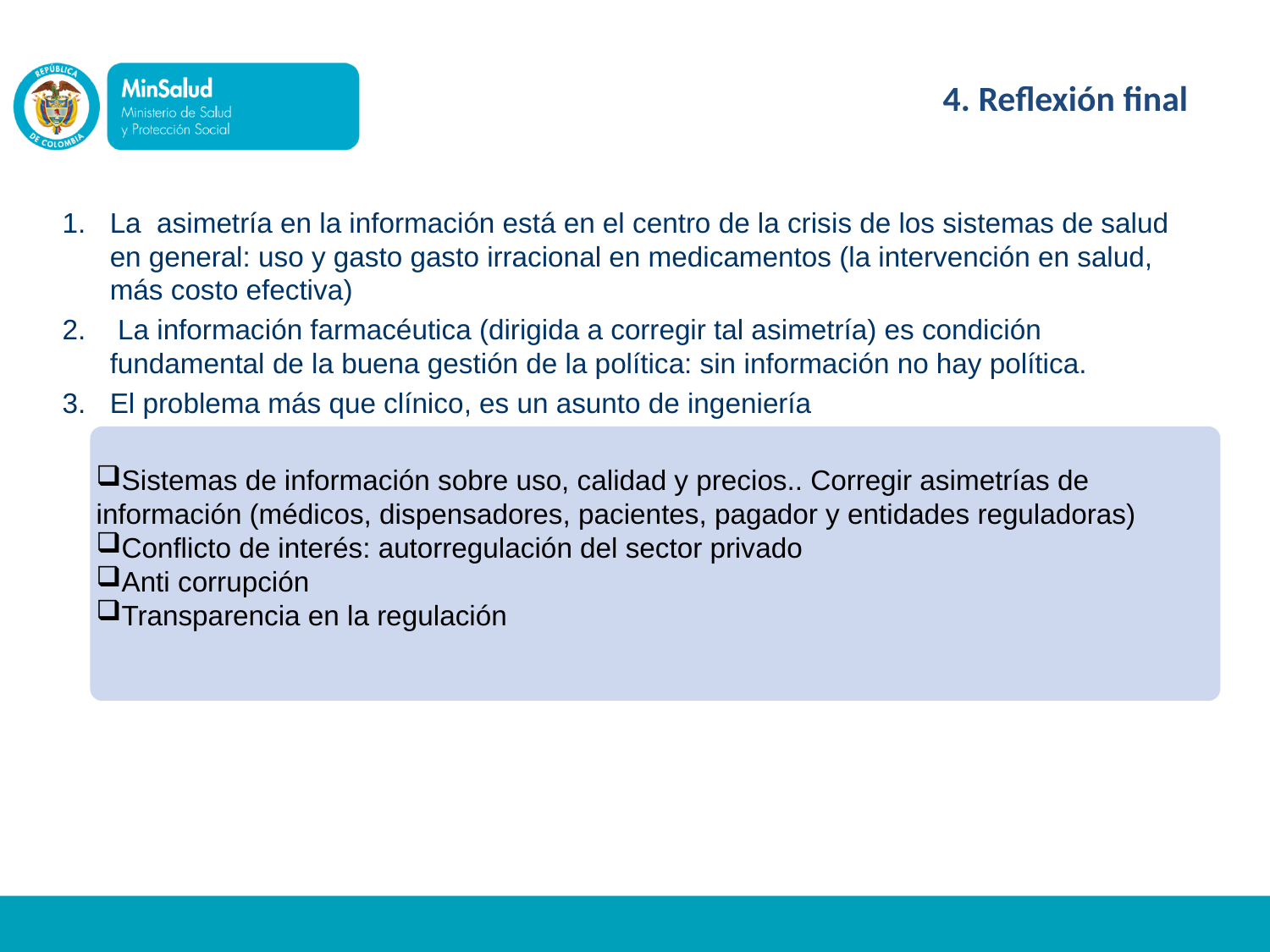

4. Reflexión final
# La  asimetría en la información está en el centro de la crisis de los sistemas de salud en general: uso y gasto gasto irracional en medicamentos (la intervención en salud, más costo efectiva)
 La información farmacéutica (dirigida a corregir tal asimetría) es condición fundamental de la buena gestión de la política: sin información no hay política.
El problema más que clínico, es un asunto de ingeniería

Sistemas de información sobre uso, calidad y precios.. Corregir asimetrías de información (médicos, dispensadores, pacientes, pagador y entidades reguladoras)
Conflicto de interés: autorregulación del sector privado
Anti corrupción
Transparencia en la regulación